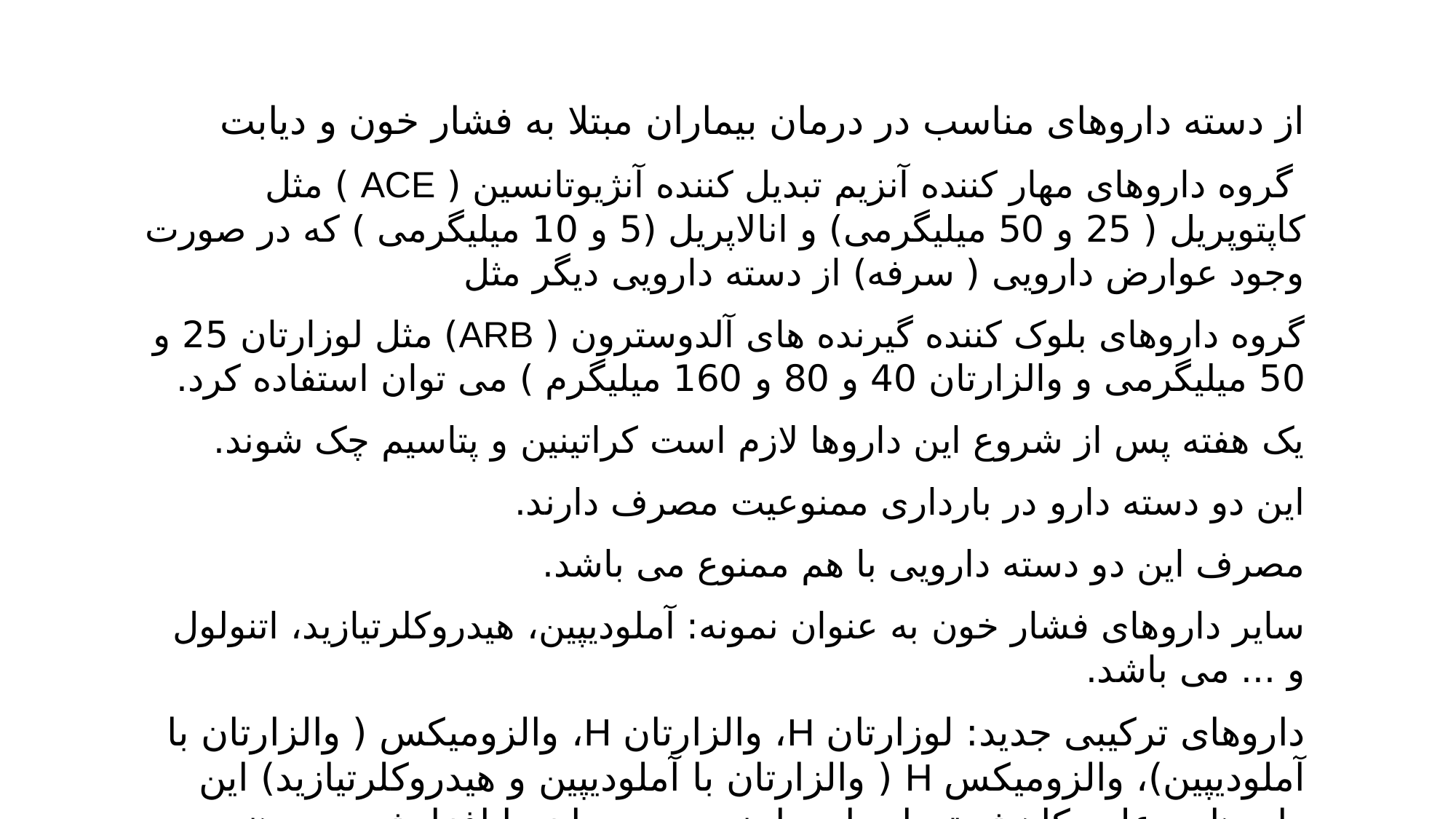

از دسته داروهای مناسب در درمان بیماران مبتلا به فشار خون و دیابت
 گروه داروهای مهار کننده آنزیم تبدیل کننده آنژیوتانسین ( ACE ) مثل کاپتوپریل ( 25 و 50 میلیگرمی) و انالاپریل (5 و 10 میلیگرمی ) که در صورت وجود عوارض دارویی ( سرفه) از دسته دارویی دیگر مثل
گروه داروهای بلوک کننده گیرنده های آلدوسترون ( ARB) مثل لوزارتان 25 و 50 میلیگرمی و والزارتان 40 و 80 و 160 میلیگرم ) می توان استفاده کرد.
یک هفته پس از شروع این داروها لازم است کراتینین و پتاسیم چک شوند.
این دو دسته دارو در بارداری ممنوعیت مصرف دارند.
مصرف این دو دسته دارویی با هم ممنوع می باشد.
سایر داروهای فشار خون به عنوان نمونه: آملودیپین، هیدروکلرتیازید، اتنولول و ... می باشد.
داروهای ترکیبی جدید: لوزارتان H، والزارتان H، والزومیکس ( والزارتان با آملودیپین)، والزومیکس H ( والزارتان با آملودیپین و هیدروکلرتیازید) این داروها به علت کاهش تعداد دارو پایبندی به درمان را افزایش می دهند.